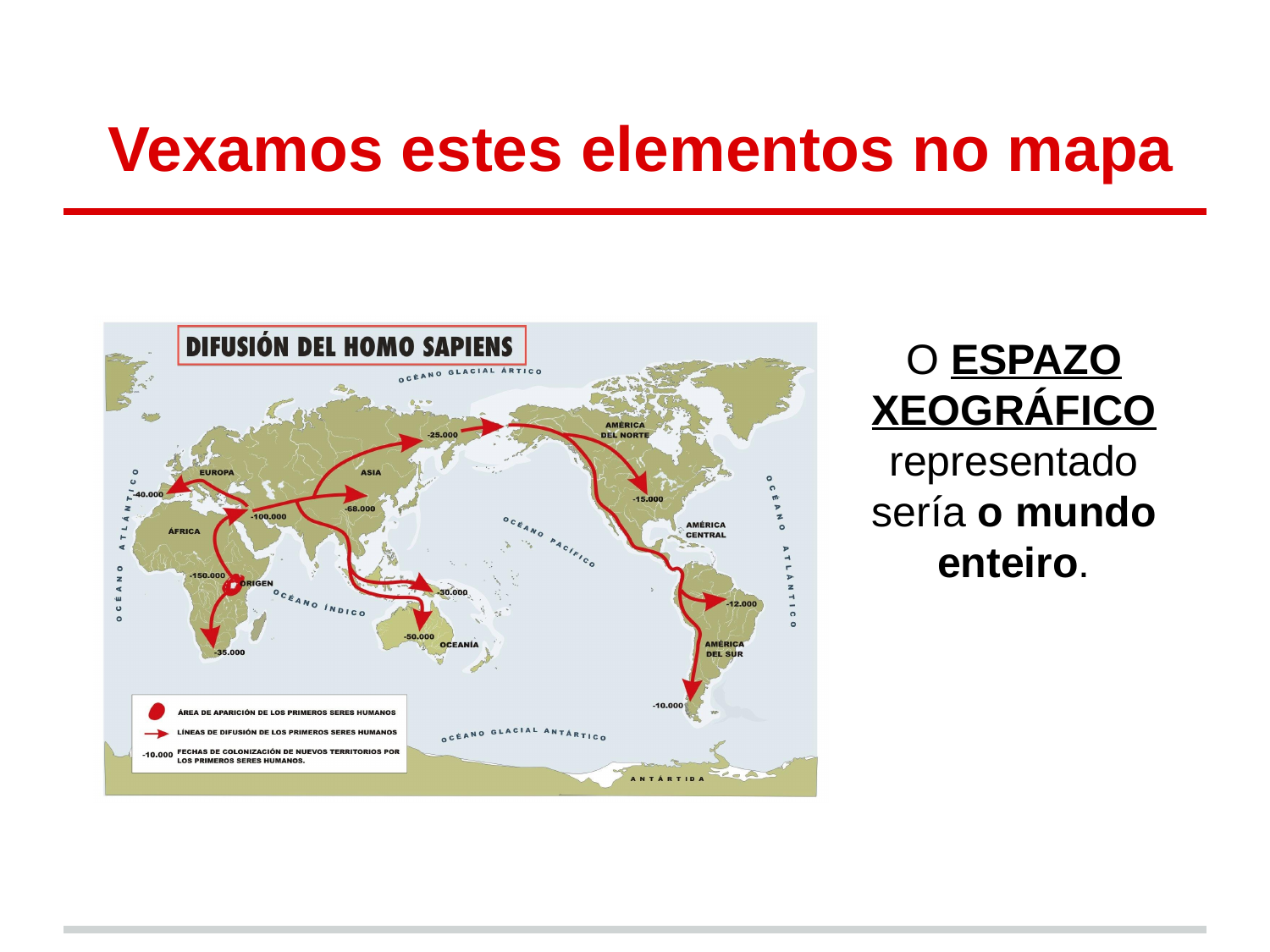

# Vexamos estes elementos no mapa

O ESPAZO XEOGRÁFICO representado sería o mundo enteiro.